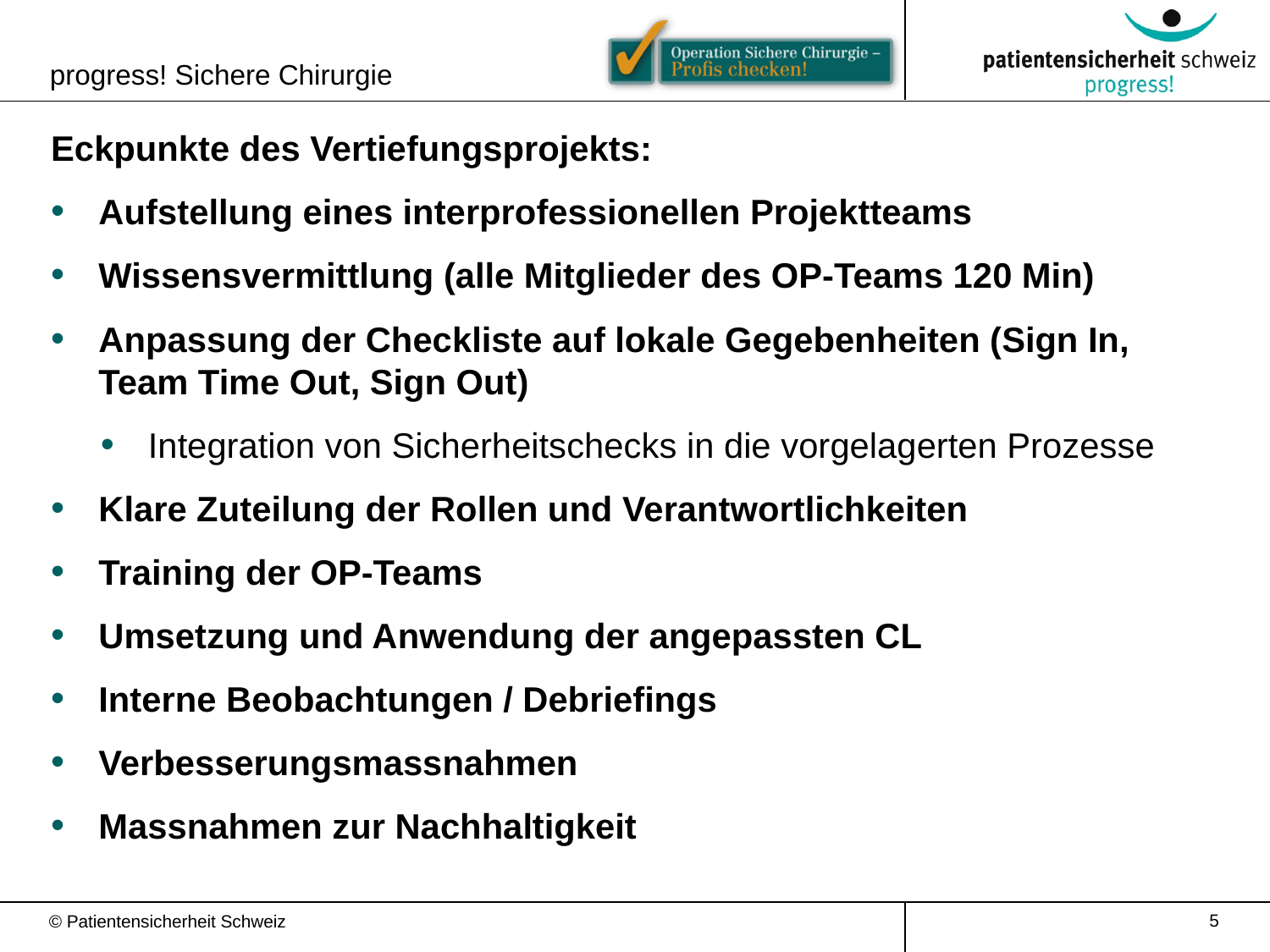

progress! Sichere Chirurgie
Eckpunkte des Vertiefungsprojekts:
Aufstellung eines interprofessionellen Projektteams
Wissensvermittlung (alle Mitglieder des OP-Teams 120 Min)
Anpassung der Checkliste auf lokale Gegebenheiten (Sign In, Team Time Out, Sign Out)
Integration von Sicherheitschecks in die vorgelagerten Prozesse
Klare Zuteilung der Rollen und Verantwortlichkeiten
Training der OP-Teams
Umsetzung und Anwendung der angepassten CL
Interne Beobachtungen / Debriefings
Verbesserungsmassnahmen
Massnahmen zur Nachhaltigkeit
© Patientensicherheit Schweiz
5